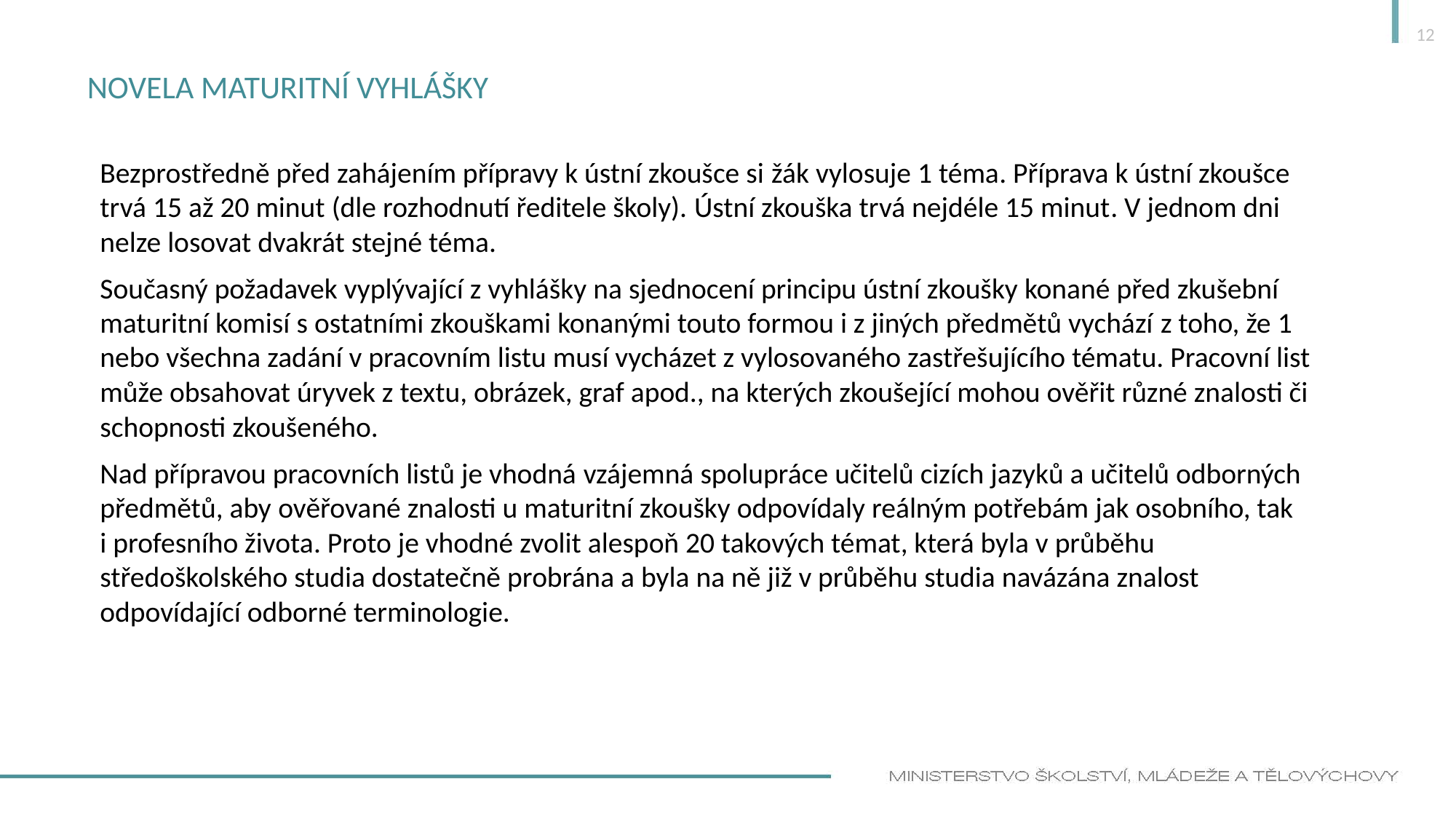

12
# Novela maturitní vyhlášky
Bezprostředně před zahájením přípravy k ústní zkoušce si žák vylosuje 1 téma. Příprava k ústní zkoušce trvá 15 až 20 minut (dle rozhodnutí ředitele školy). Ústní zkouška trvá nejdéle 15 minut. V jednom dni nelze losovat dvakrát stejné téma.
Současný požadavek vyplývající z vyhlášky na sjednocení principu ústní zkoušky konané před zkušební maturitní komisí s ostatními zkouškami konanými touto formou i z jiných předmětů vychází z toho, že 1 nebo všechna zadání v pracovním listu musí vycházet z vylosovaného zastřešujícího tématu. Pracovní list může obsahovat úryvek z textu, obrázek, graf apod., na kterých zkoušející mohou ověřit různé znalosti či schopnosti zkoušeného.
Nad přípravou pracovních listů je vhodná vzájemná spolupráce učitelů cizích jazyků a učitelů odborných předmětů, aby ověřované znalosti u maturitní zkoušky odpovídaly reálným potřebám jak osobního, tak i profesního života. Proto je vhodné zvolit alespoň 20 takových témat, která byla v průběhu středoškolského studia dostatečně probrána a byla na ně již v průběhu studia navázána znalost odpovídající odborné terminologie.